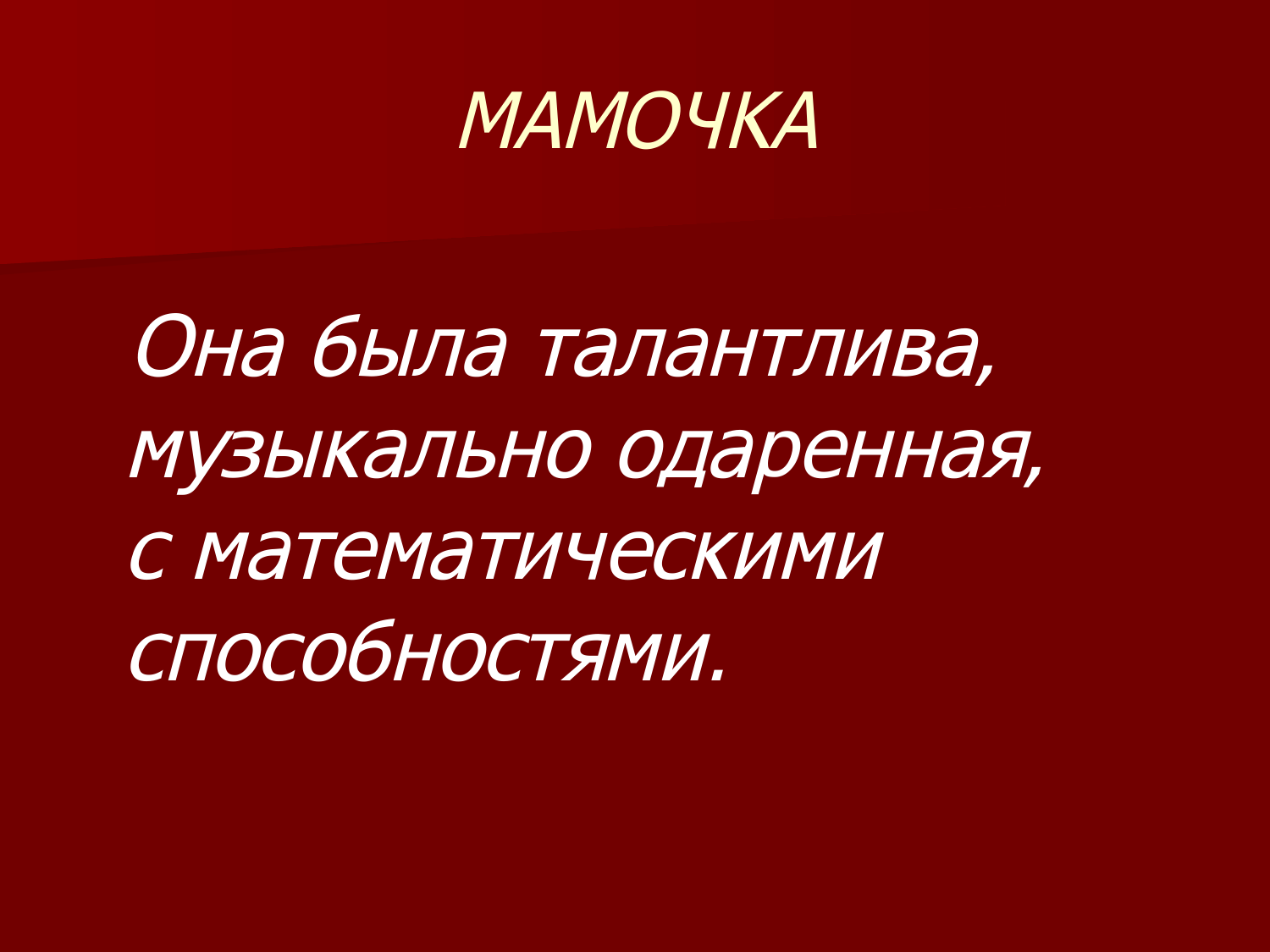

# МАМОЧКА
  Она была талантлива, музыкально одаренная,    с математическими способностями.